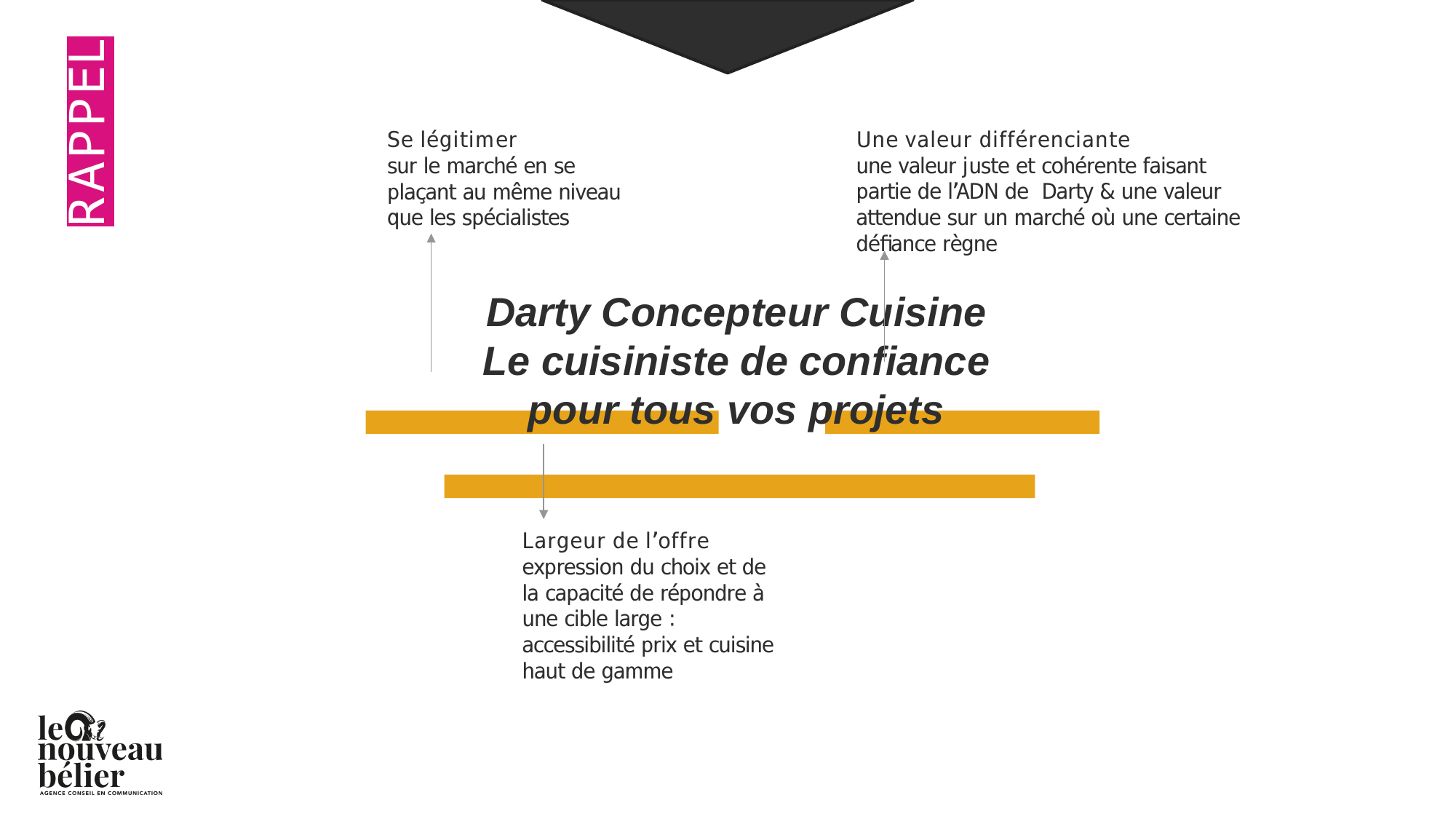

RAPPEL
Une valeur différenciante
une valeur juste et cohérente faisant partie de l’ADN de  Darty & une valeur attendue sur un marché où une certaine défiance règne
Se légitimer
sur le marché en se plaçant au même niveau que les spécialistes
# Darty Concepteur Cuisine Le cuisiniste de confiance pour tous vos projets

Largeur de l’offre
expression du choix et de la capacité de répondre à une cible large : accessibilité prix et cuisine haut de gamme